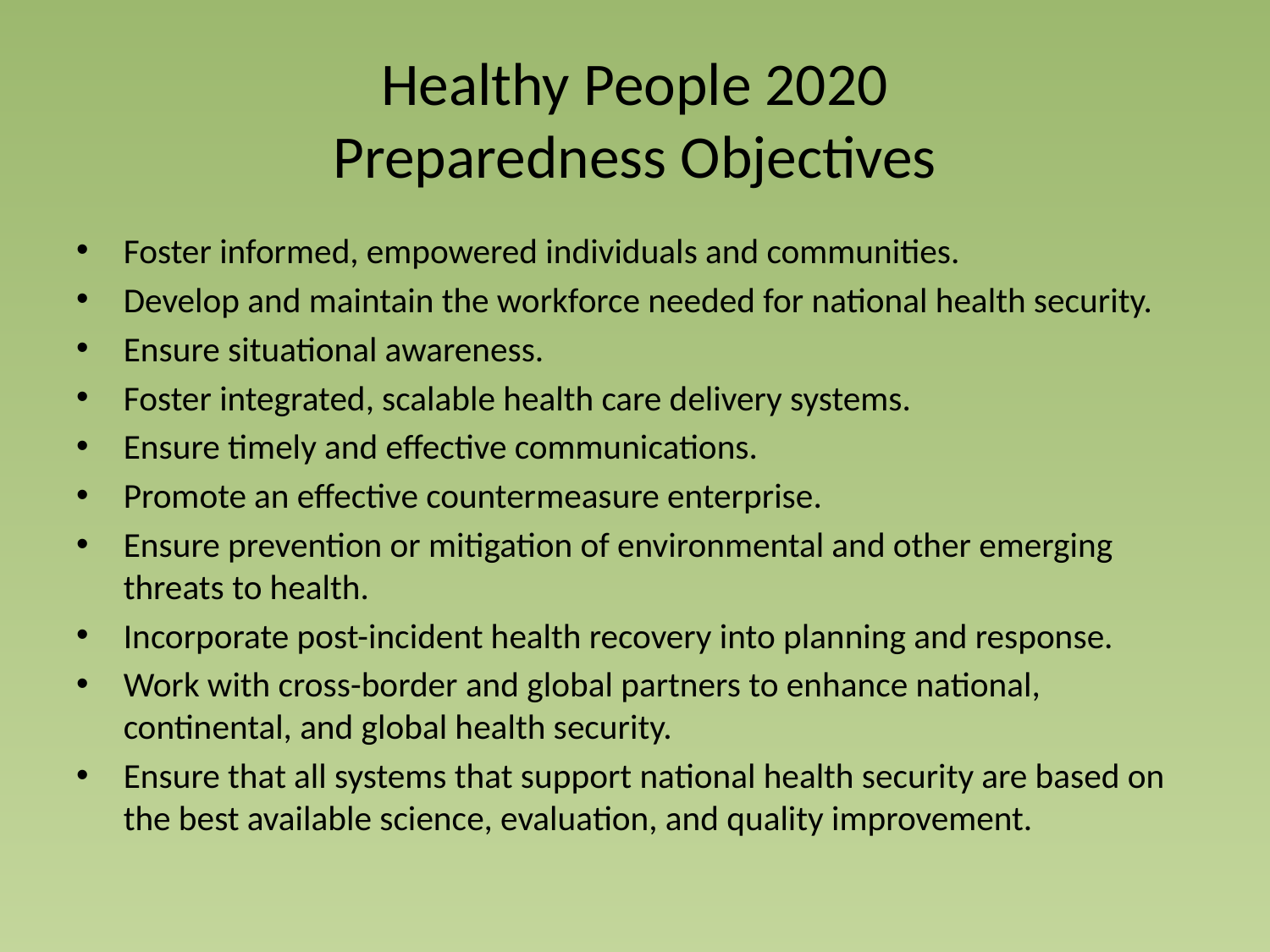

# Healthy People 2020 Preparedness Objectives
Foster informed, empowered individuals and communities.
Develop and maintain the workforce needed for national health security.
Ensure situational awareness.
Foster integrated, scalable health care delivery systems.
Ensure timely and effective communications.
Promote an effective countermeasure enterprise.
Ensure prevention or mitigation of environmental and other emerging threats to health.
Incorporate post-incident health recovery into planning and response.
Work with cross-border and global partners to enhance national, continental, and global health security.
Ensure that all systems that support national health security are based on the best available science, evaluation, and quality improvement.